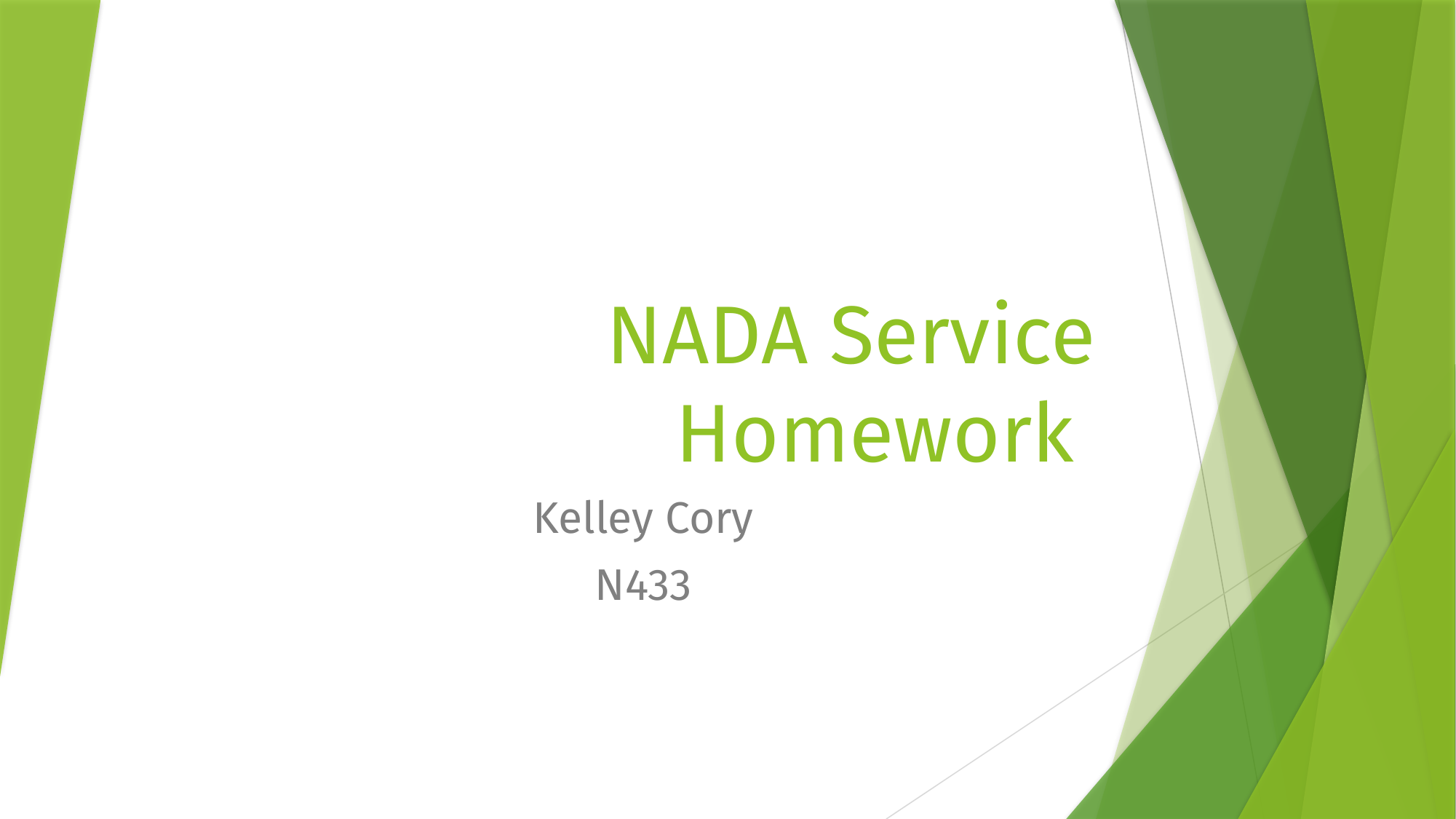

# NADA Service Homework
Kelley Cory
N433